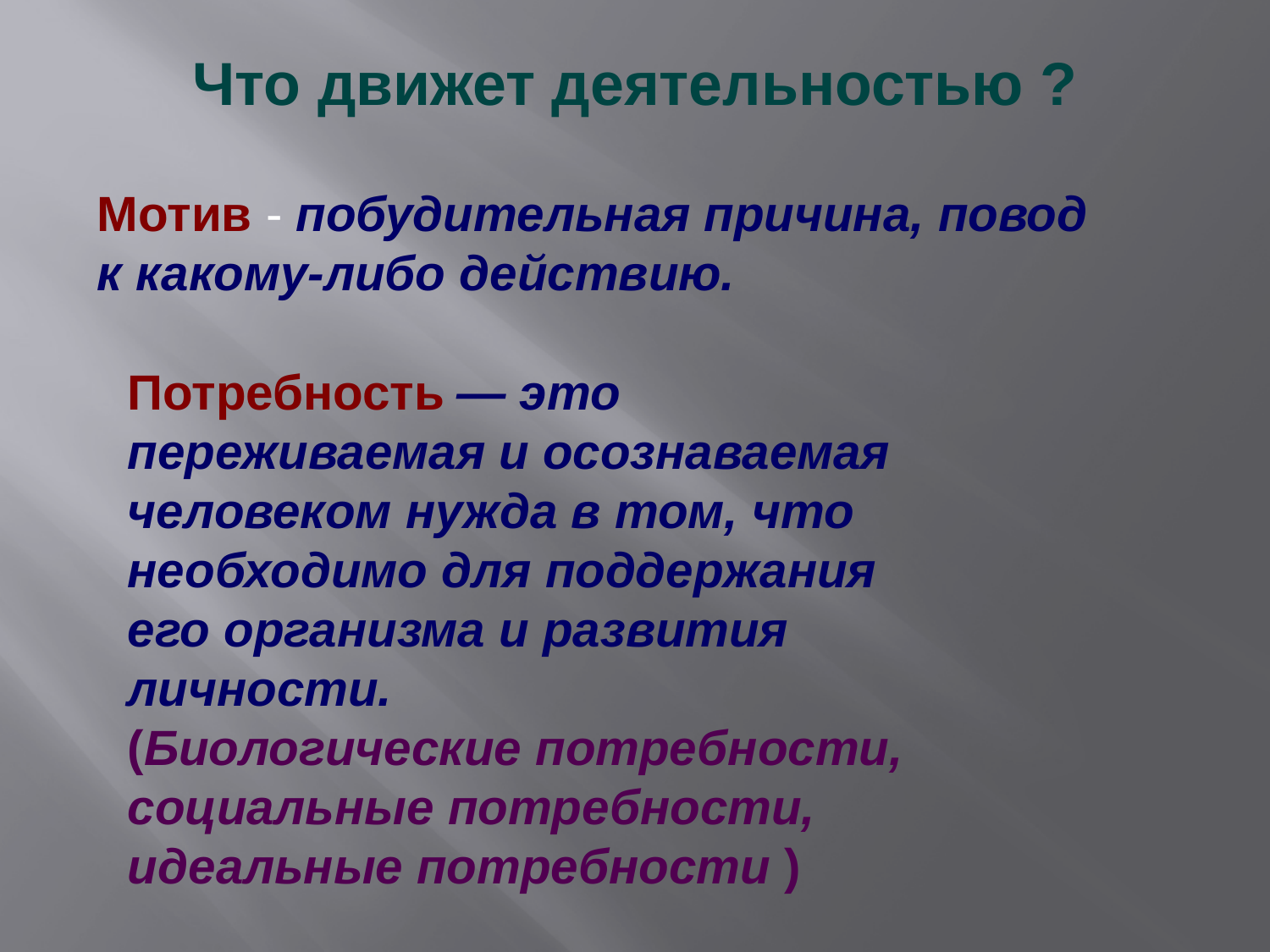

# Что движет деятельностью ?
Мотив - побудительная причина, повод к какому-либо действию.
Потребность — это переживаемая и осознаваемая человеком нужда в том, что необходимо для поддержания его организма и развития личности.
(Биологические потребности, социальные потребности, идеальные потребности )